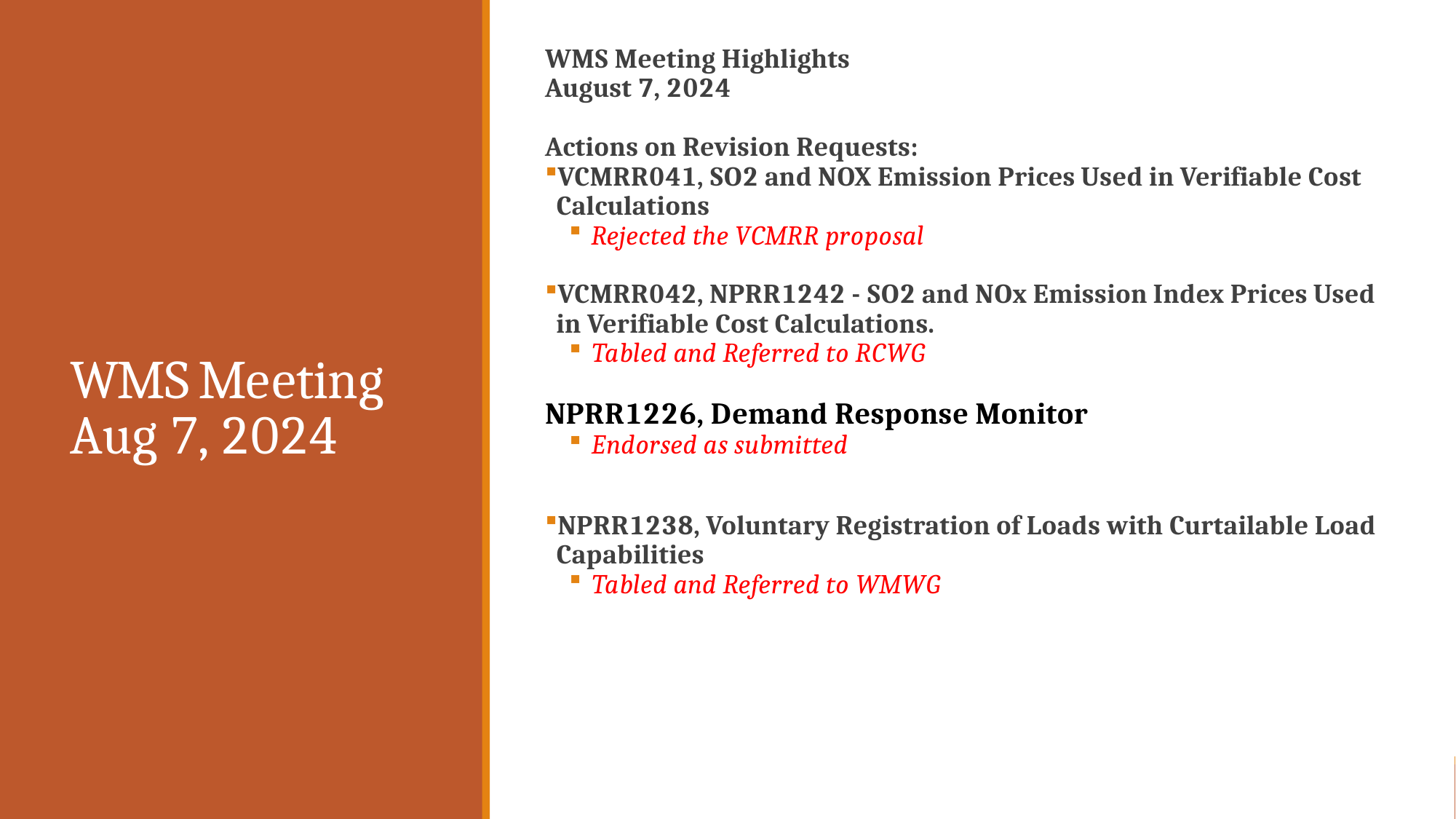

WMS Meeting Highlights
August 7, 2024

Actions on Revision Requests:
VCMRR041, SO2 and NOX Emission Prices Used in Verifiable Cost Calculations
Rejected the VCMRR proposal

VCMRR042, NPRR1242 - SO2 and NOx Emission Index Prices Used in Verifiable Cost Calculations.
Tabled and Referred to RCWG

NPRR1226, Demand Response Monitor
Endorsed as submitted

NPRR1238, Voluntary Registration of Loads with Curtailable Load Capabilities
Tabled and Referred to WMWG
# WMS Meeting  Aug 7, 2024